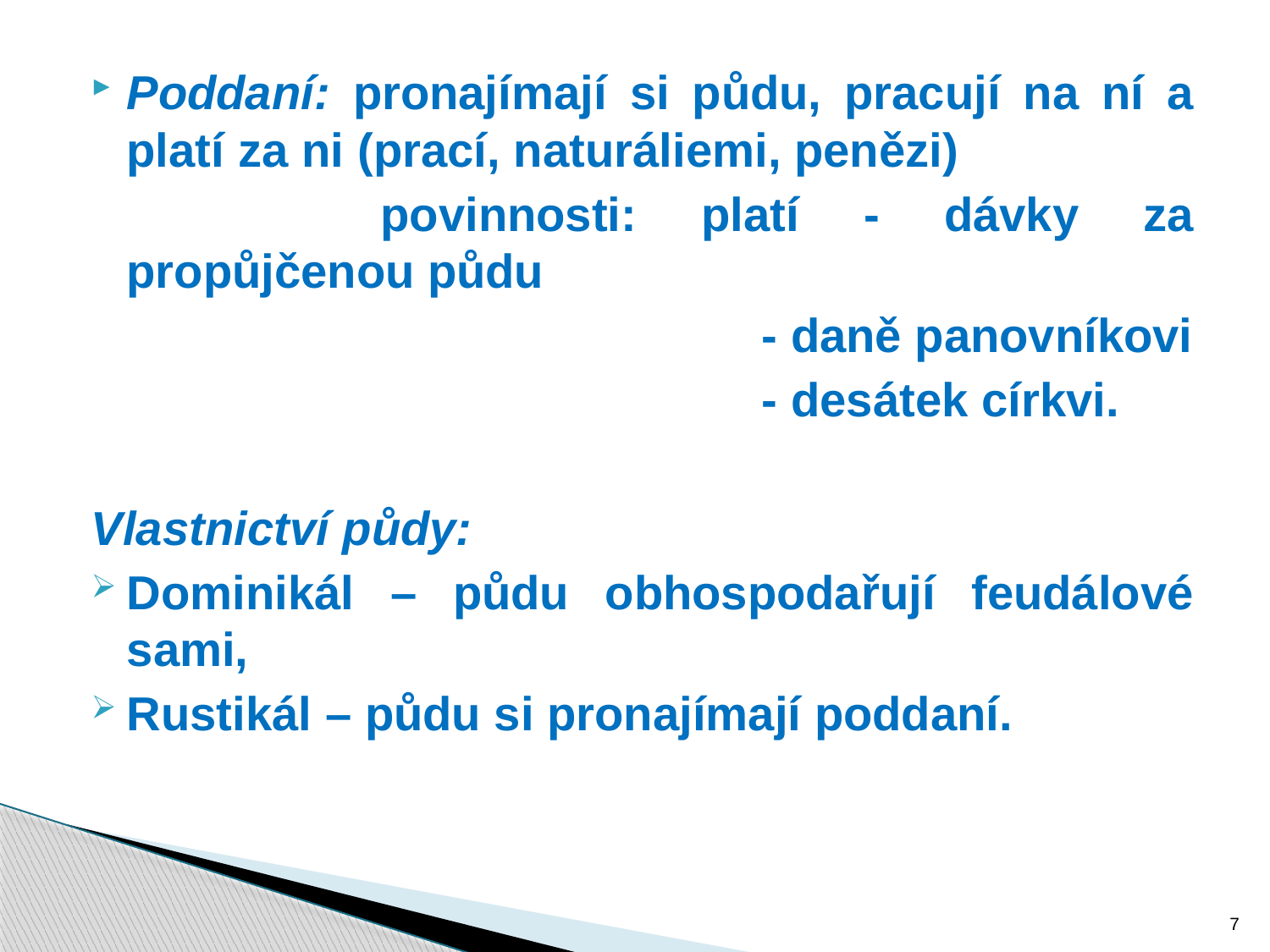

#
Poddaní: pronajímají si půdu, pracují na ní a platí za ni (prací, naturáliemi, penězi)
			povinnosti: platí - dávky za propůjčenou půdu
						- daně panovníkovi
						- desátek církvi.

Vlastnictví půdy:
Dominikál – půdu obhospodařují feudálové sami,
Rustikál – půdu si pronajímají poddaní.

7